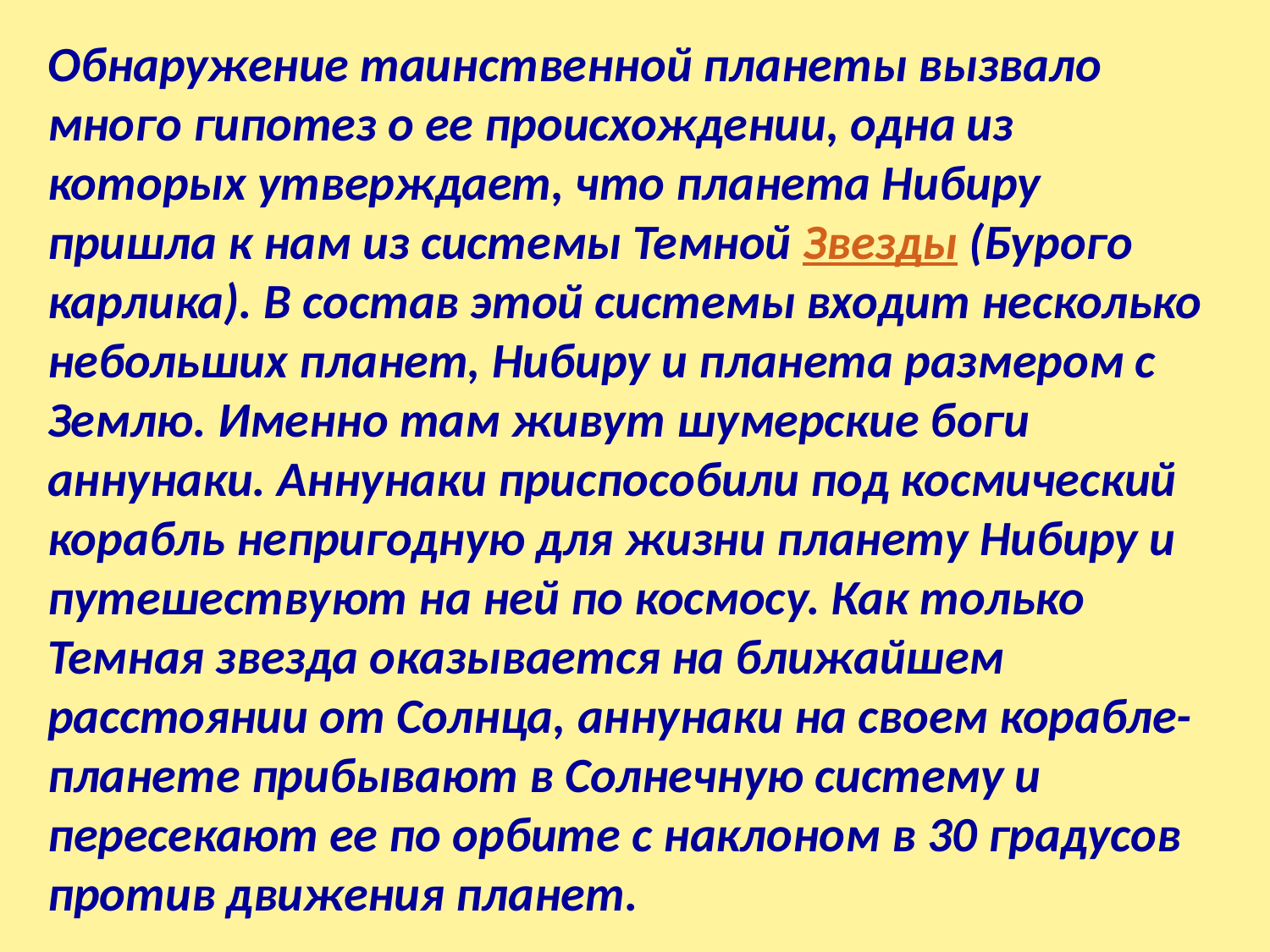

Обнаружение таинственной планеты вызвало много гипотез о ее происхождении, одна из которых утверждает, что планета Нибиру пришла к нам из системы Темной Звезды (Бурого карлика). В состав этой системы входит несколько небольших планет, Нибиру и планета размером с Землю. Именно там живут шумерские боги аннунаки. Аннунаки приспособили под космический корабль непригодную для жизни планету Нибиру и путешествуют на ней по космосу. Как только Темная звезда оказывается на ближайшем расстоянии от Солнца, аннунаки на своем корабле-планете прибывают в Солнечную систему и пересекают ее по орбите с наклоном в 30 градусов против движения планет.